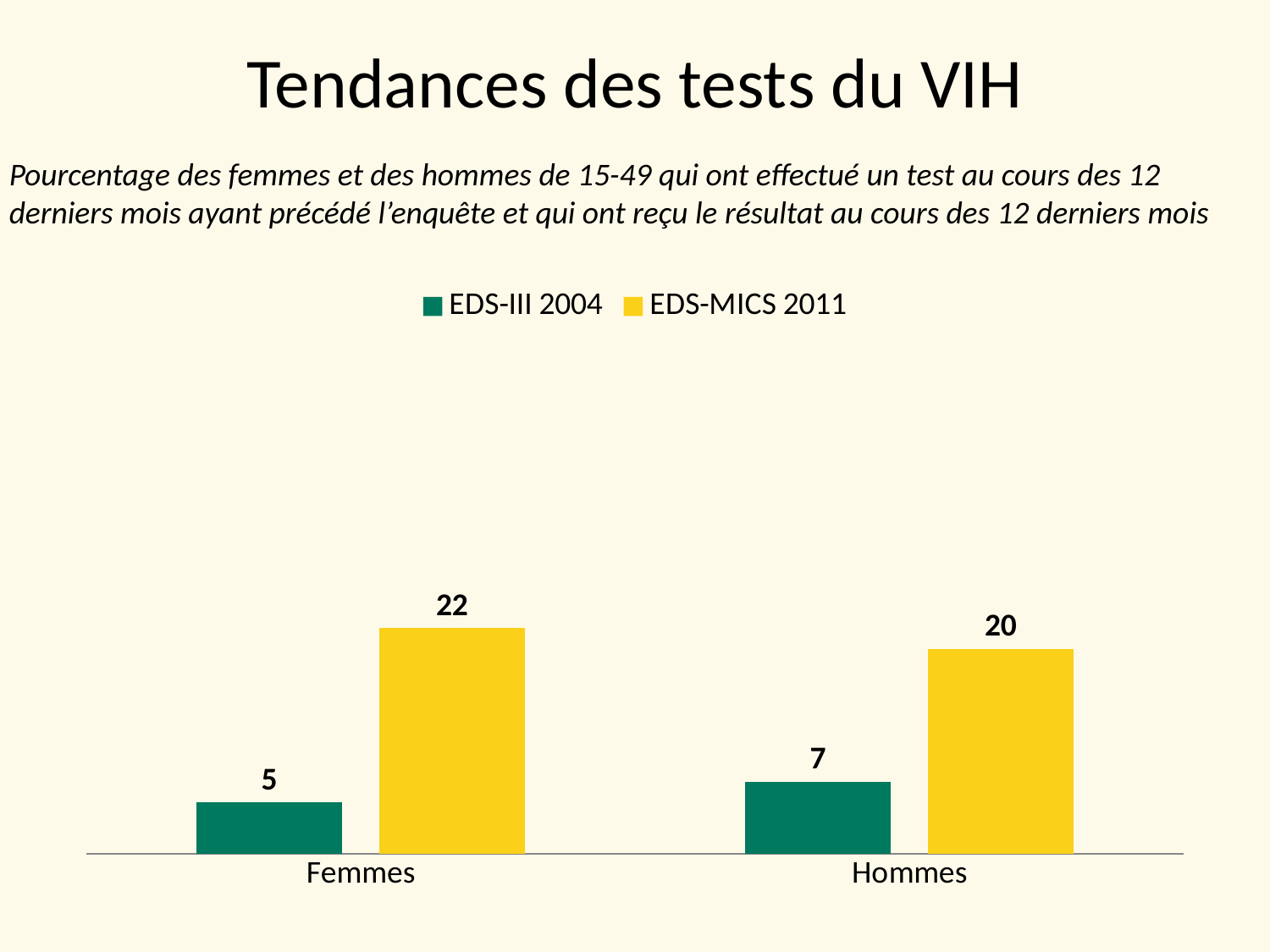

# Tendances des tests du VIH
Pourcentage des femmes et des hommes de 15-49 qui ont effectué un test au cours des 12 derniers mois ayant précédé l’enquête et qui ont reçu le résultat au cours des 12 derniers mois

### Chart

| Category | EDS-III 2004 | EDS-MICS 2011 |
|---|---|---|
| Femmes | 5.0 | 22.0 |
| Hommes | 7.0 | 20.0 |